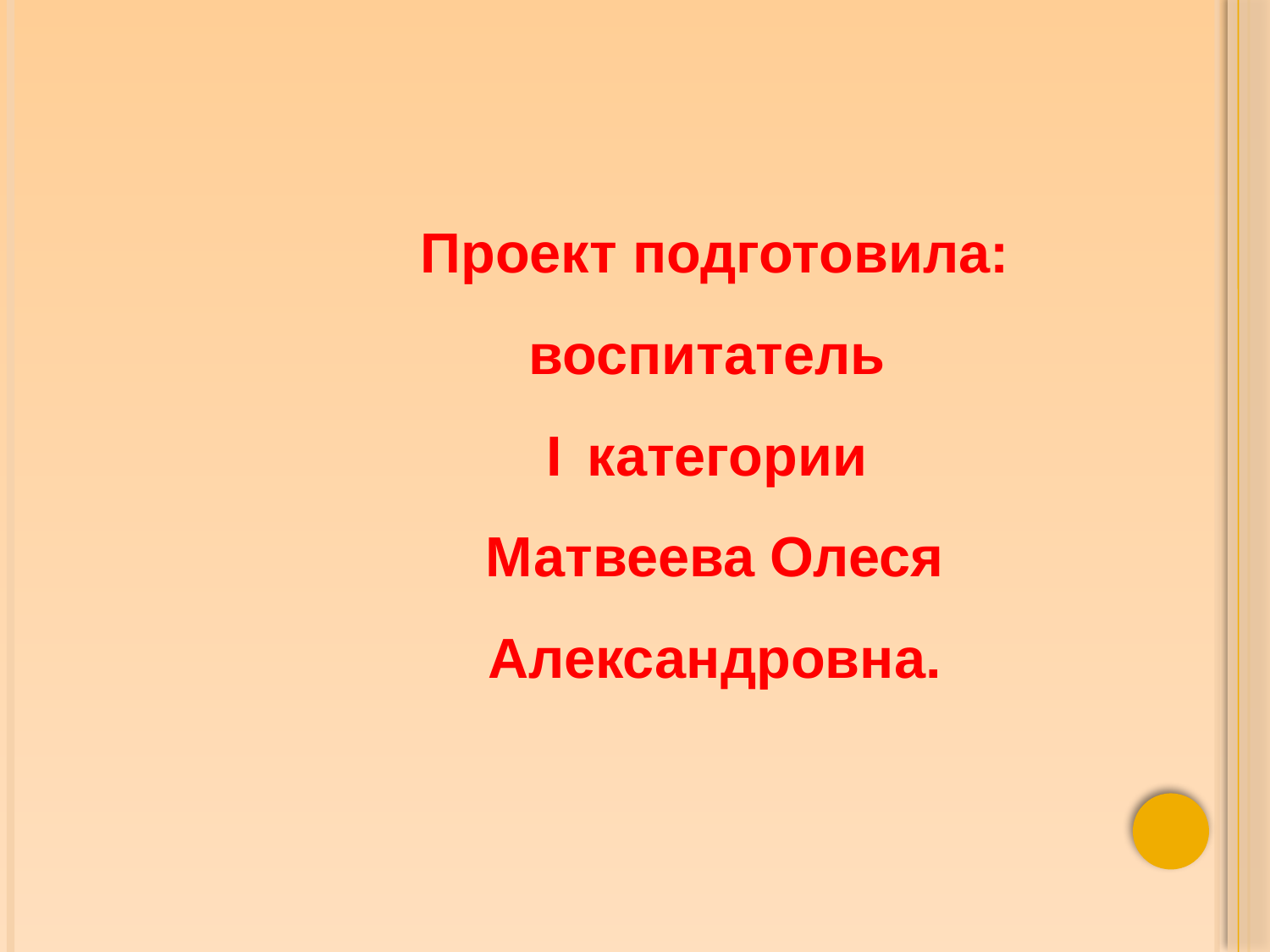

Проект подготовила: воспитатель
I категории
Матвеева Олеся Александровна.